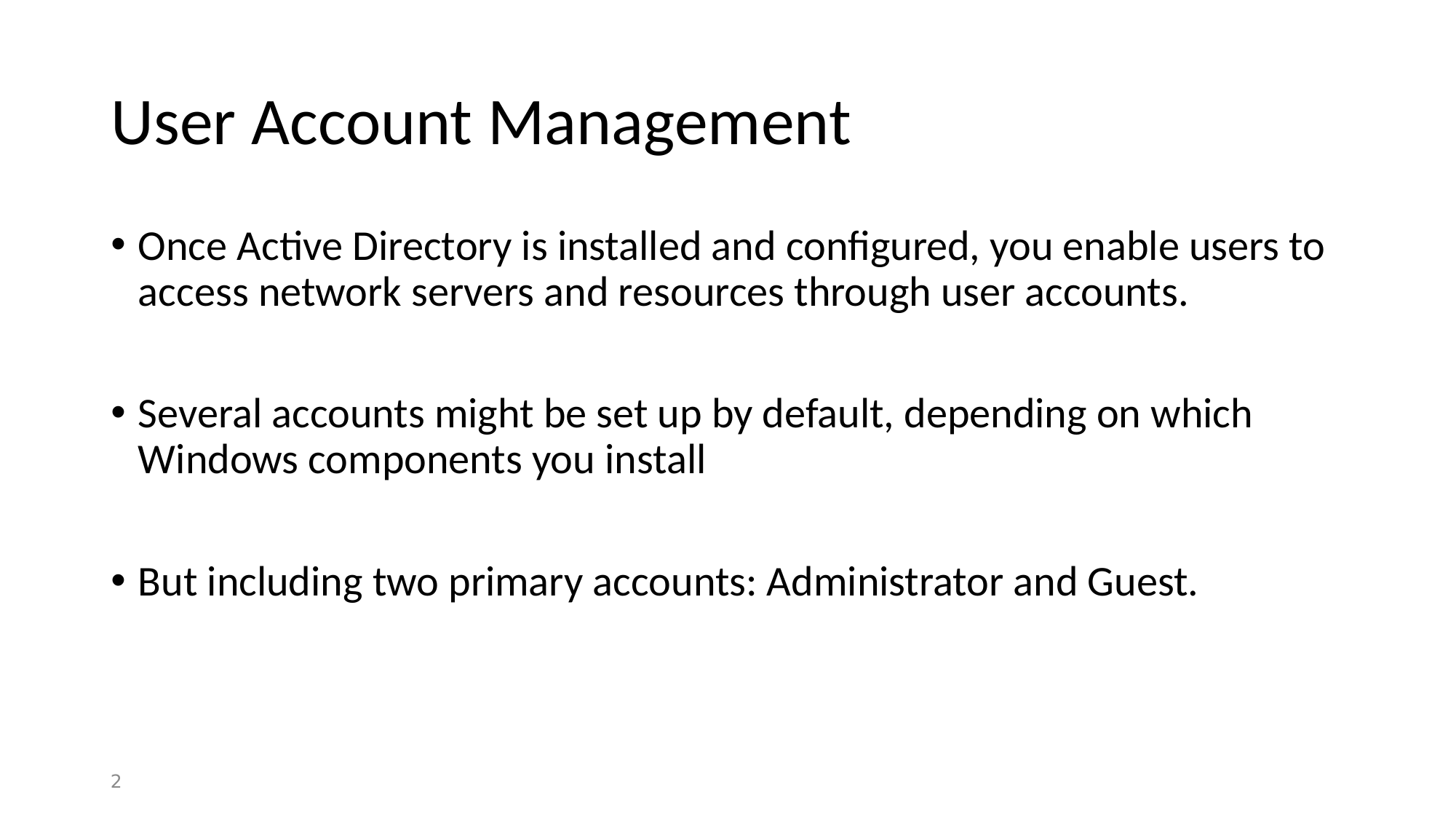

# User Account Management
Once Active Directory is installed and configured, you enable users to access network servers and resources through user accounts.

Several accounts might be set up by default, depending on which Windows components you install

But including two primary accounts: Administrator and Guest.
2